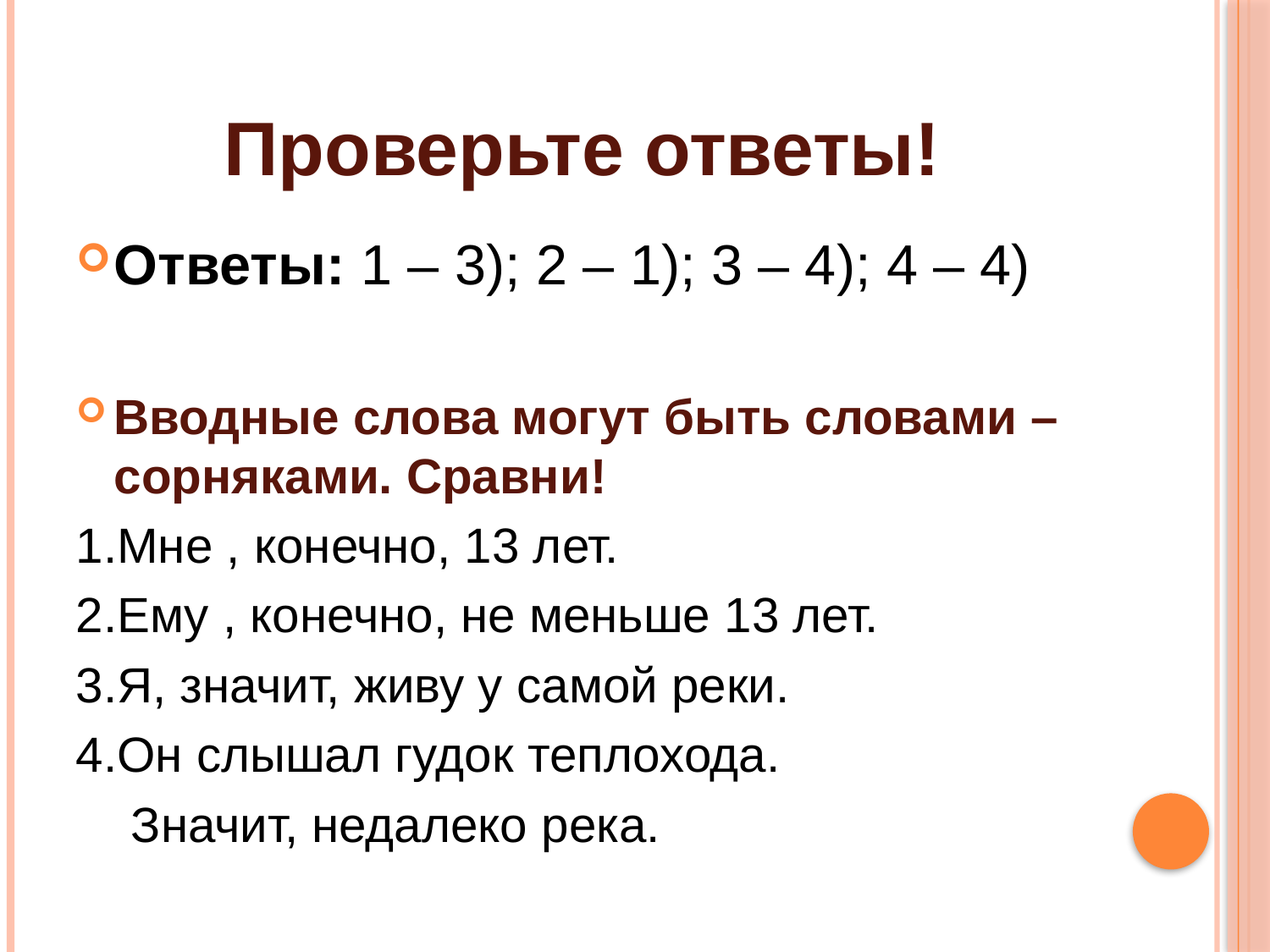

# Проверьте ответы!
Ответы: 1 – 3); 2 – 1); 3 – 4); 4 – 4)

Вводные слова могут быть словами – сорняками. Сравни!
1.Мне , конечно, 13 лет.
2.Ему , конечно, не меньше 13 лет.
3.Я, значит, живу у самой реки.
4.Он слышал гудок теплохода.
    Значит, недалеко река.